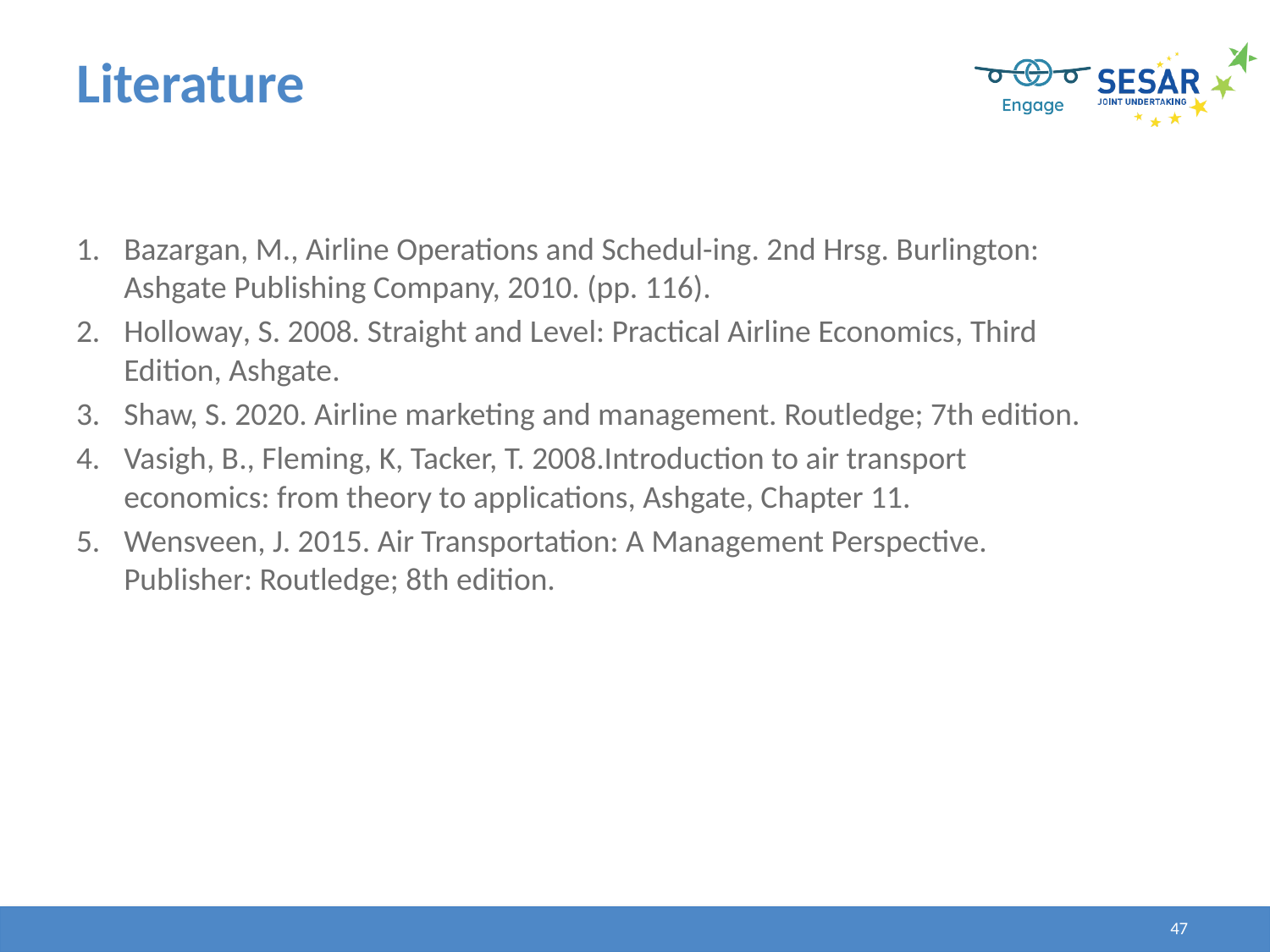

# Literature
Bazargan, M., Airline Operations and Schedul-ing. 2nd Hrsg. Burlington: Ashgate Publishing Company, 2010. (pp. 116).
Holloway, S. 2008. Straight and Level: Practical Airline Economics, Third Edition, Ashgate.
Shaw, S. 2020. Airline marketing and management. Routledge; 7th edition.
Vasigh, B., Fleming, K, Tacker, T. 2008.Introduction to air transport economics: from theory to applications, Ashgate, Chapter 11.
Wensveen, J. 2015. Air Transportation: A Management Perspective. Publisher: Routledge; 8th edition.

47